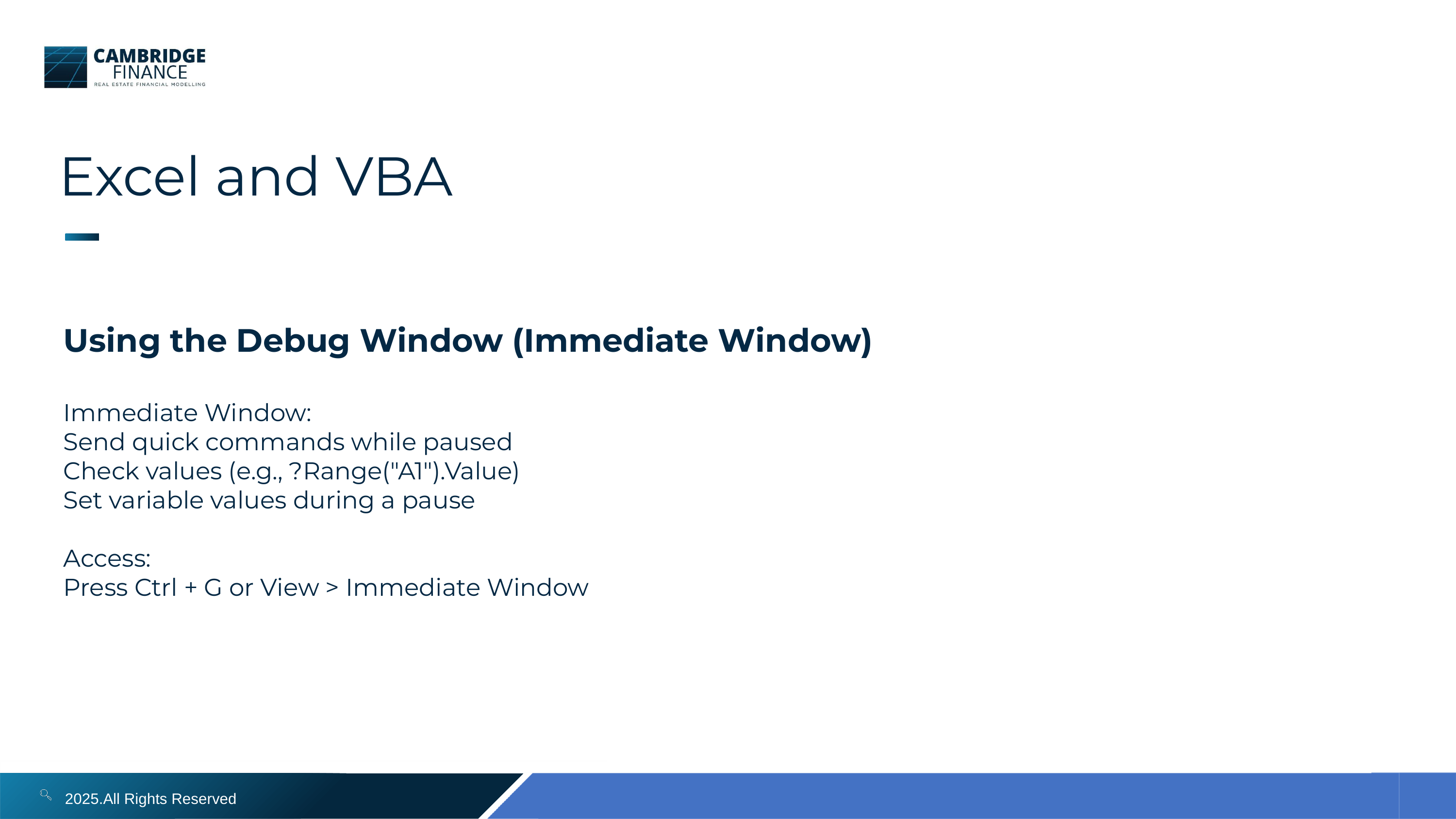

Excel and VBA
Using the Debug Window (Immediate Window)
Immediate Window:
Send quick commands while paused
Check values (e.g., ?Range("A1").Value)
Set variable values during a pause

Access:
Press Ctrl + G or View > Immediate Window

2025.All Rights Reserved